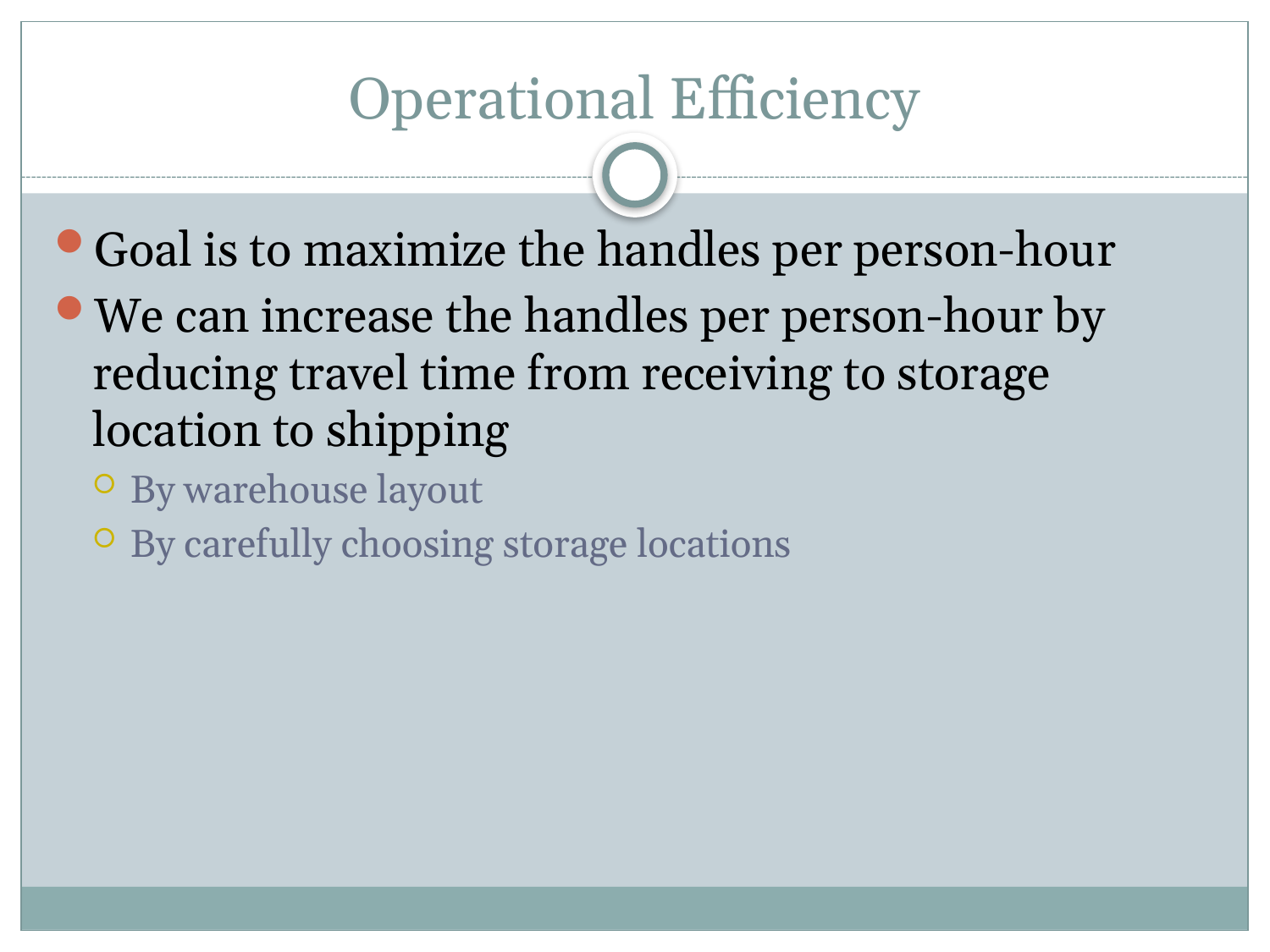

# Operational Efficiency
Goal is to maximize the handles per person-hour
We can increase the handles per person-hour by reducing travel time from receiving to storage location to shipping
By warehouse layout
By carefully choosing storage locations